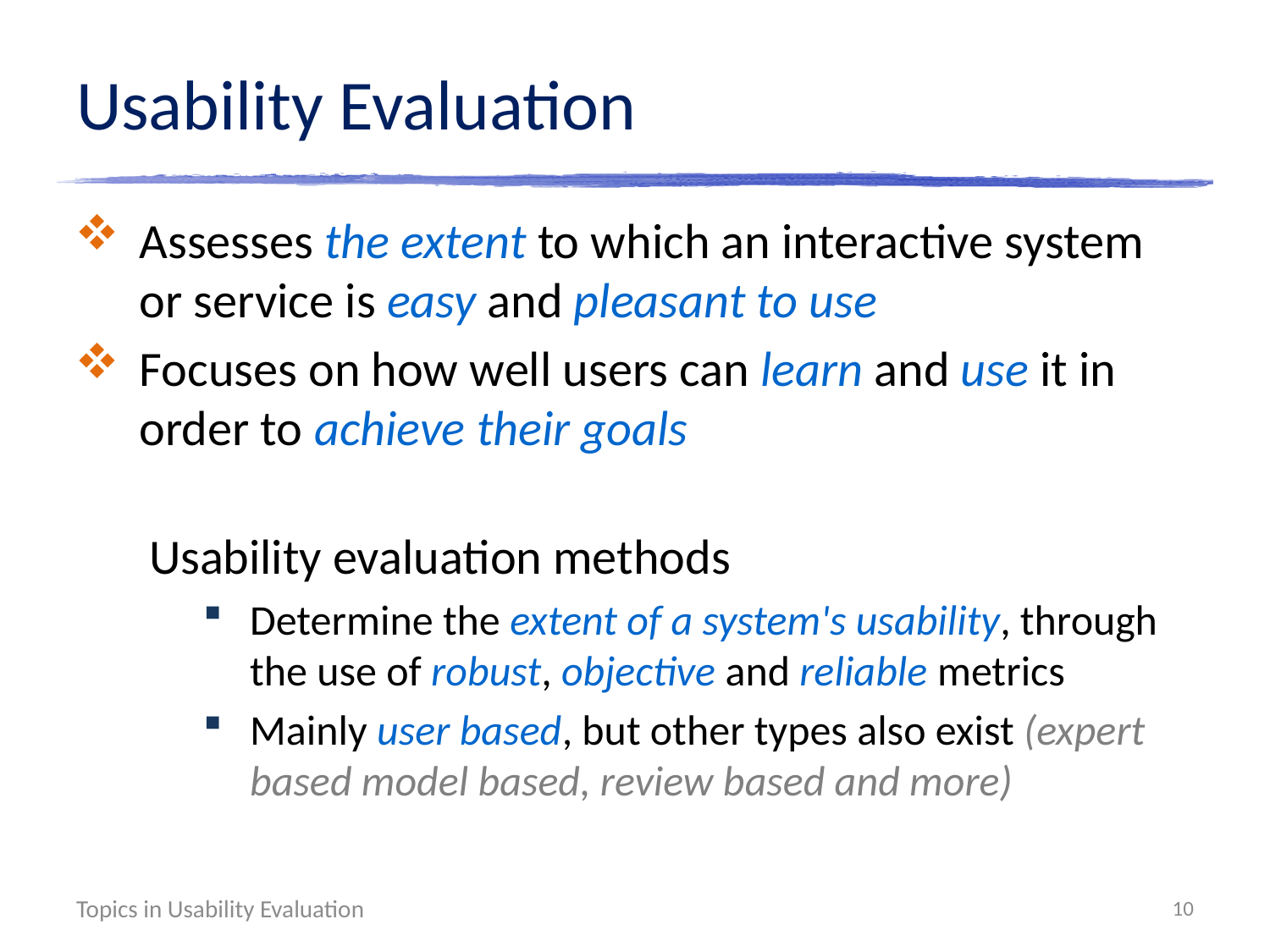

# Usability Evaluation
Assesses the extent to which an interactive system or service is easy and pleasant to use
Focuses on how well users can learn and use it in order to achieve their goals

 Usability evaluation methods
Determine the extent of a system's usability, through the use of robust, objective and reliable metrics
Mainly user based, but other types also exist (expert based model based, review based and more)

Topics in Usability Evaluation
10